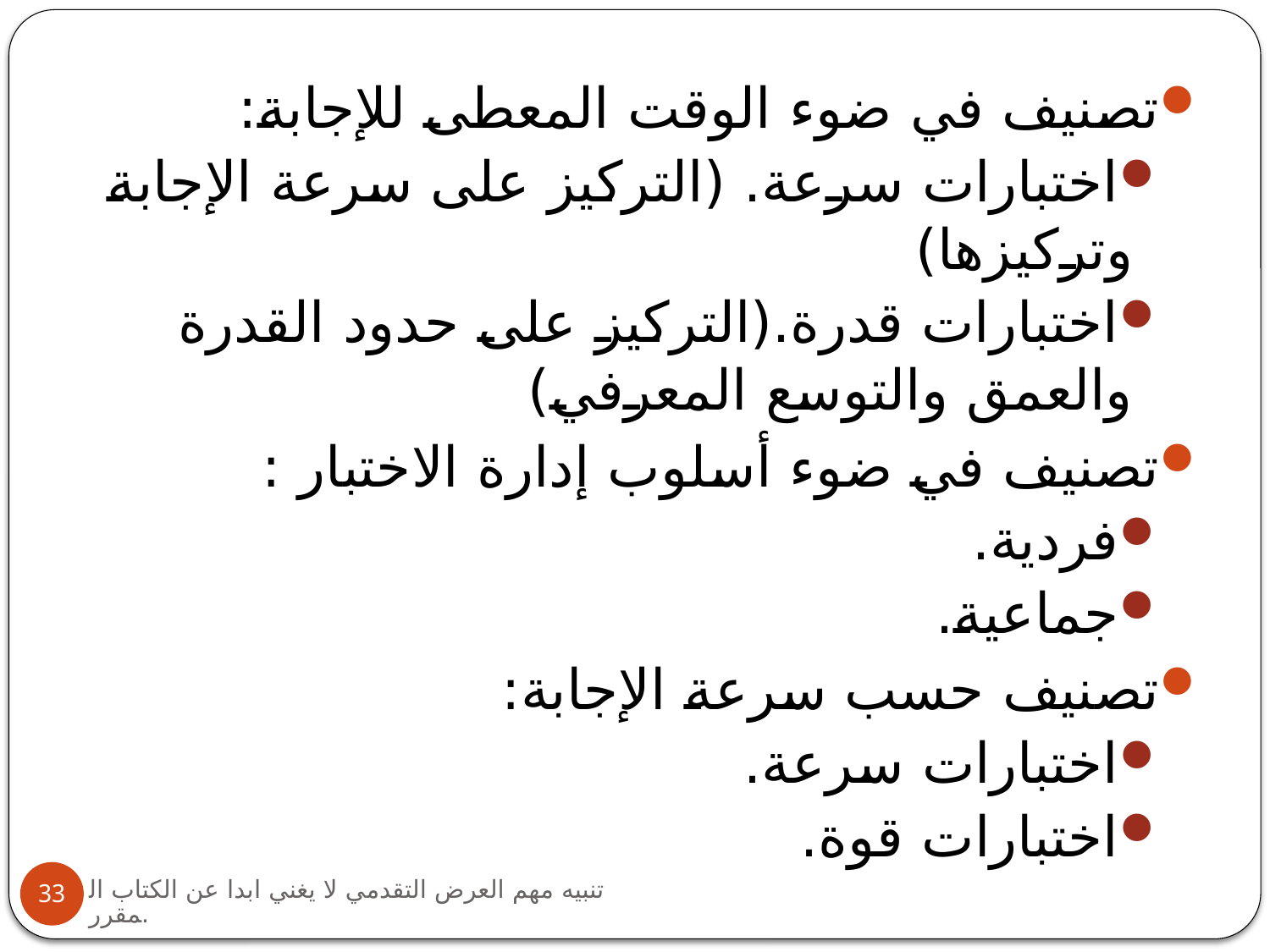

تصنيف في ضوء الوقت المعطى للإجابة:
اختبارات سرعة. (التركيز على سرعة الإجابة وتركيزها)
اختبارات قدرة.(التركيز على حدود القدرة والعمق والتوسع المعرفي)
تصنيف في ضوء أسلوب إدارة الاختبار :
فردية.
جماعية.
تصنيف حسب سرعة الإجابة:
اختبارات سرعة.
اختبارات قوة.

تنبيه مهم العرض التقدمي لا يغني ابدا عن الكتاب المقرر.
33